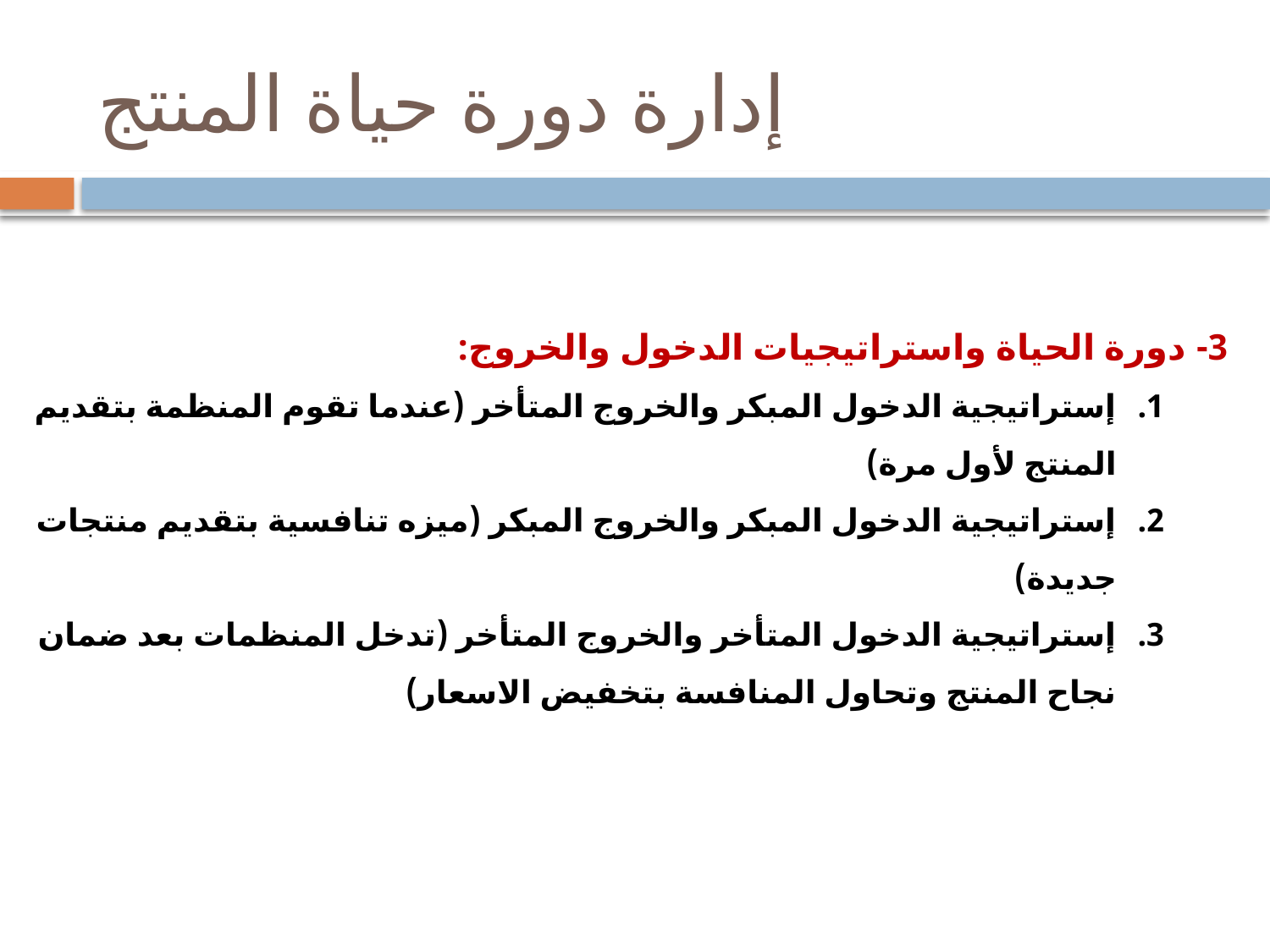

# إدارة دورة حياة المنتج
3- دورة الحياة واستراتيجيات الدخول والخروج:
إستراتيجية الدخول المبكر والخروج المتأخر (عندما تقوم المنظمة بتقديم المنتج لأول مرة)
إستراتيجية الدخول المبكر والخروج المبكر (ميزه تنافسية بتقديم منتجات جديدة)
إستراتيجية الدخول المتأخر والخروج المتأخر (تدخل المنظمات بعد ضمان نجاح المنتج وتحاول المنافسة بتخفيض الاسعار)